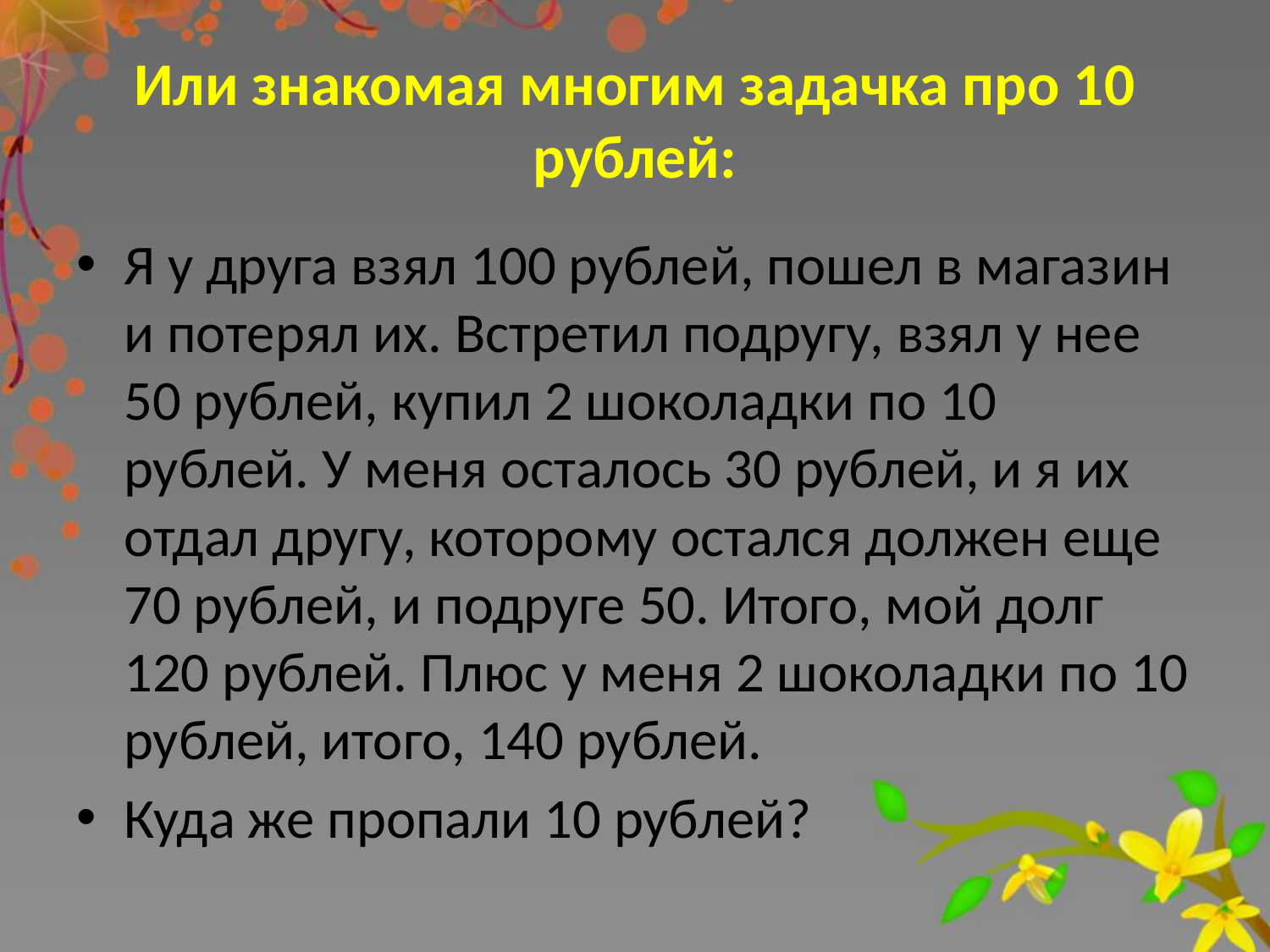

# Или знакомая многим задачка про 10 рублей:
Я у друга взял 100 рублей, пошел в магазин и потерял их. Встретил подругу, взял у нее 50 рублей, купил 2 шоколадки по 10 рублей. У меня осталось 30 рублей, и я их отдал другу, которому остался должен еще 70 рублей, и подруге 50. Итого, мой долг 120 рублей. Плюс у меня 2 шоколадки по 10 рублей, итого, 140 рублей.
Куда же пропали 10 рублей?